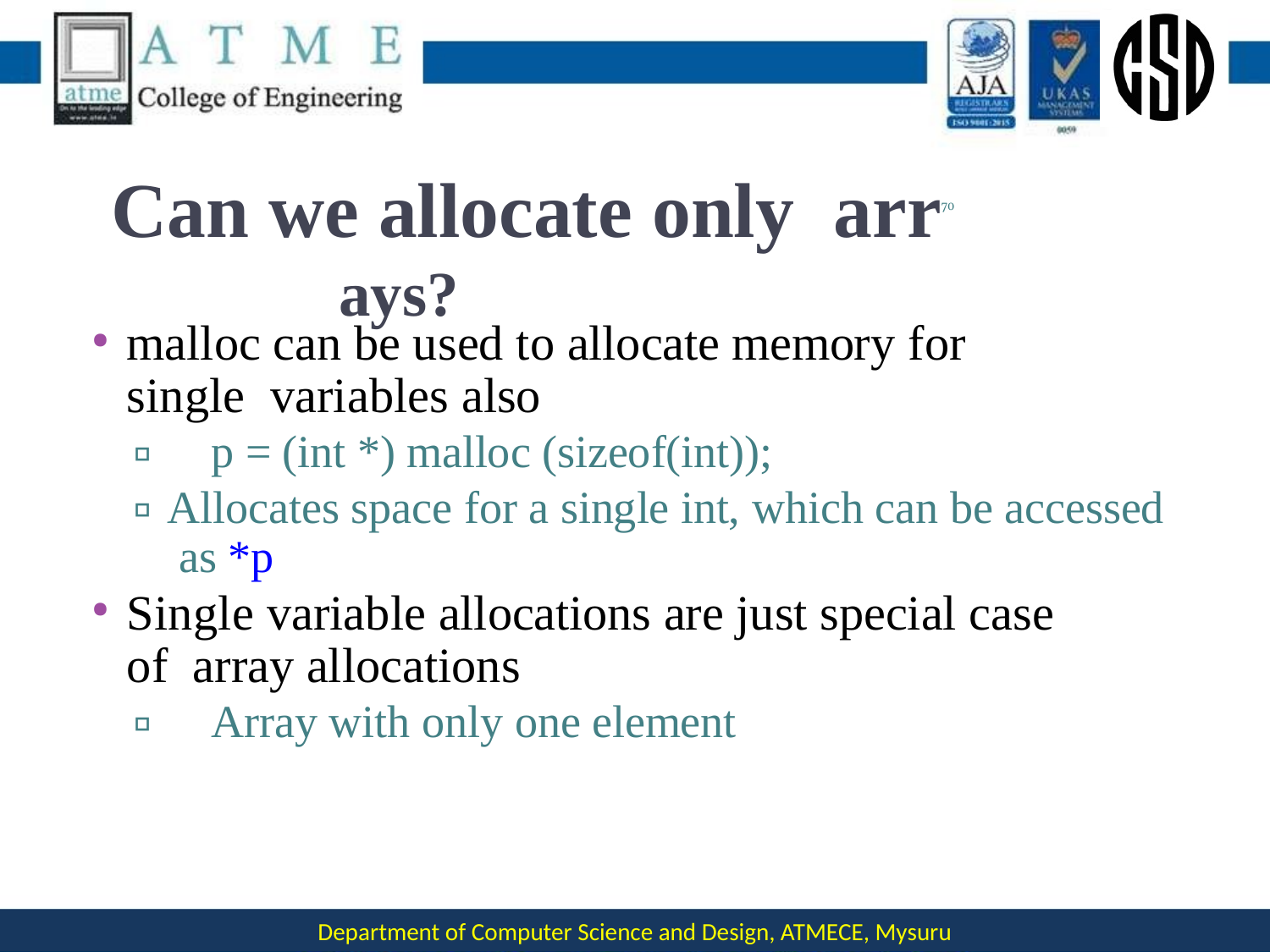

# Can we allocate only  arr70 ays?
malloc can be used to allocate memory for single  variables also
▫	p = (int *) malloc (sizeof(int));
▫	Allocates space for a single int, which can be accessed  as *p
Single variable allocations are just special case of  array allocations
▫	Array with only one element